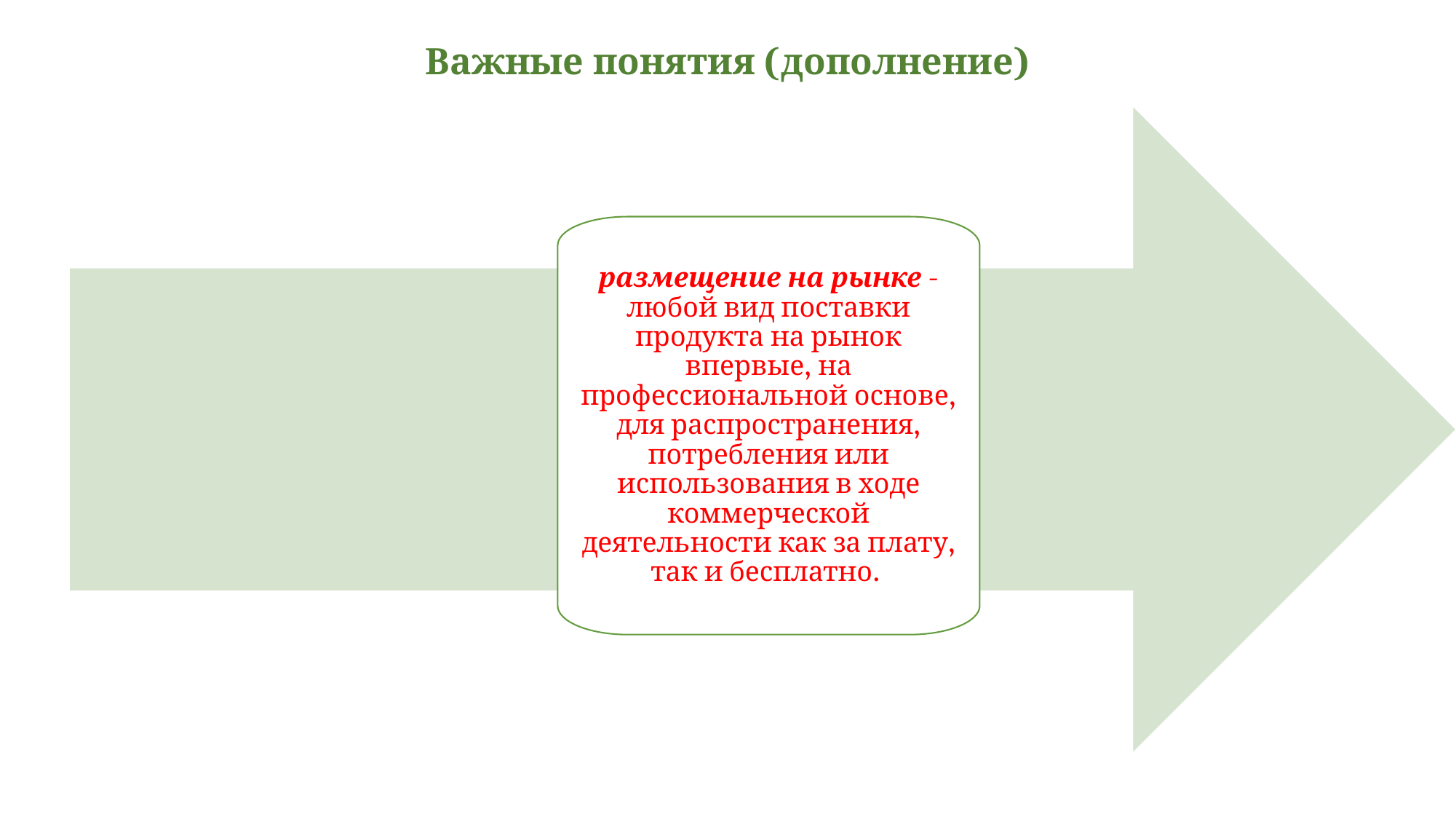

# Важные понятия (дополнение)

размещение на рынке - любой вид поставки продукта на рынок впервые, на профессиональной основе, для распространения, потребления или использования в ходе коммерческой деятельности как за плату, так и бесплатно.